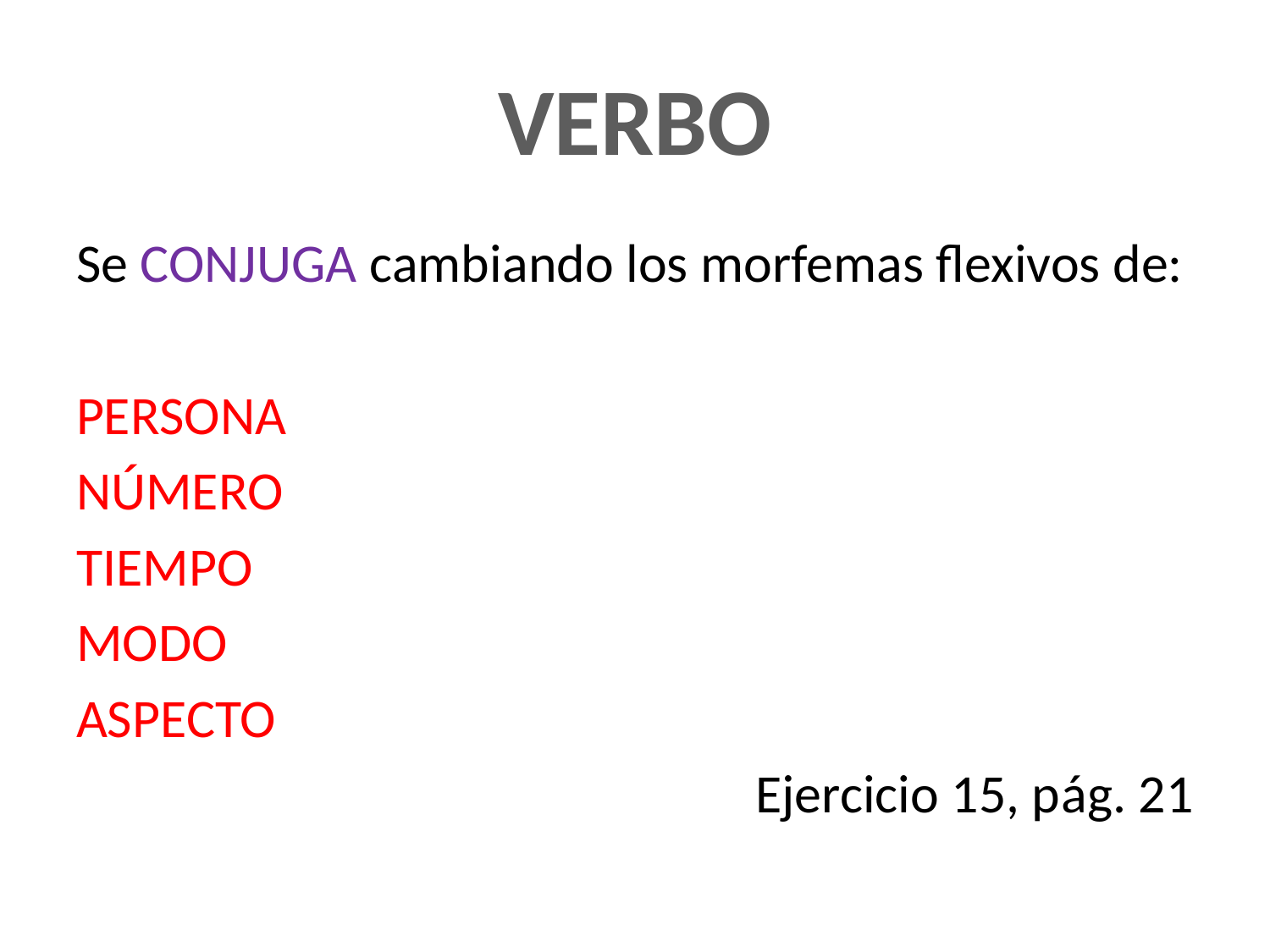

# VERBO
Se CONJUGA cambiando los morfemas flexivos de:

PERSONA
NÚMERO
TIEMPO
MODO
ASPECTO
Ejercicio 15, pág. 21